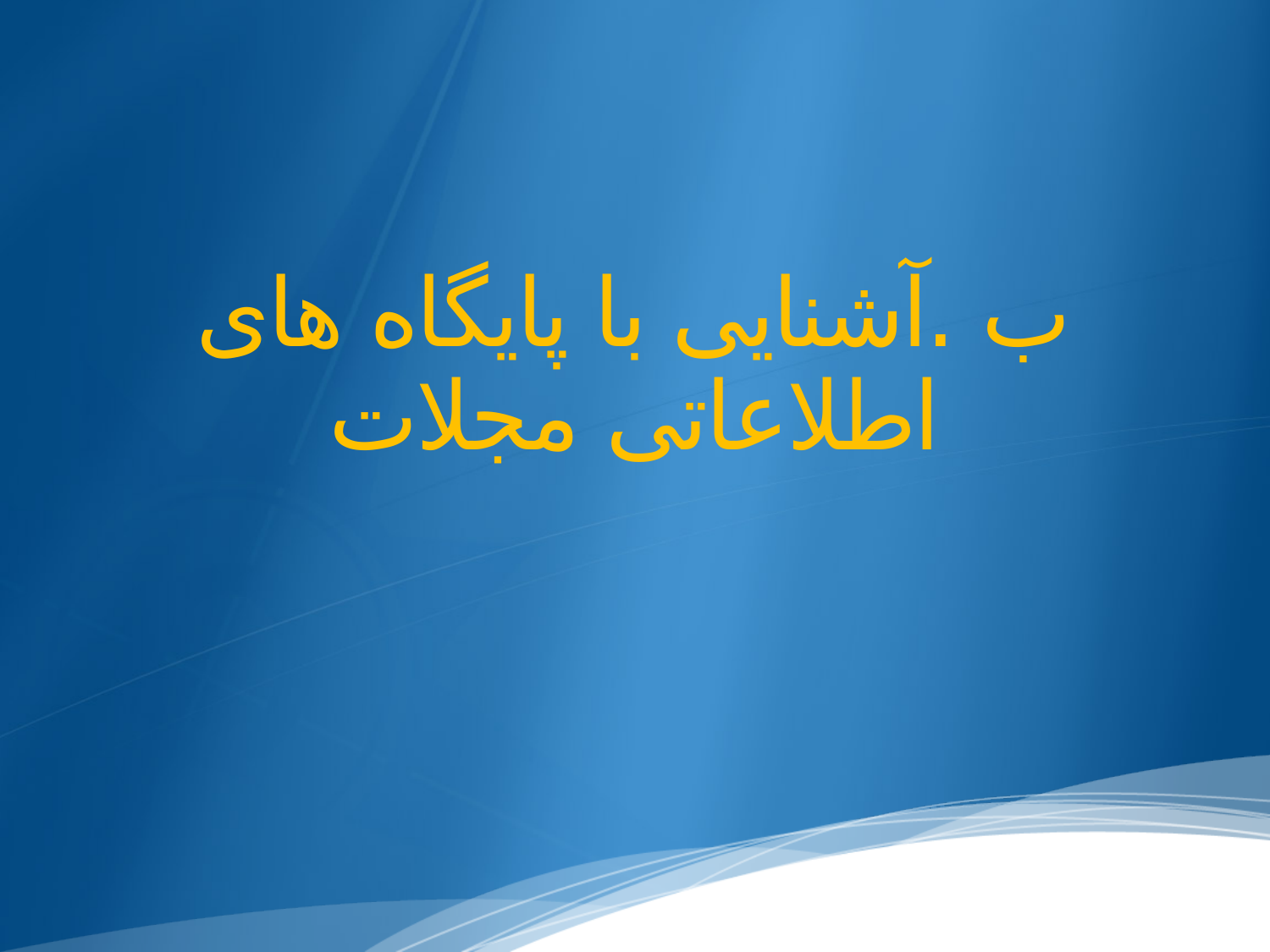

# ب .آشنایی با پایگاه های اطلاعاتی مجلات